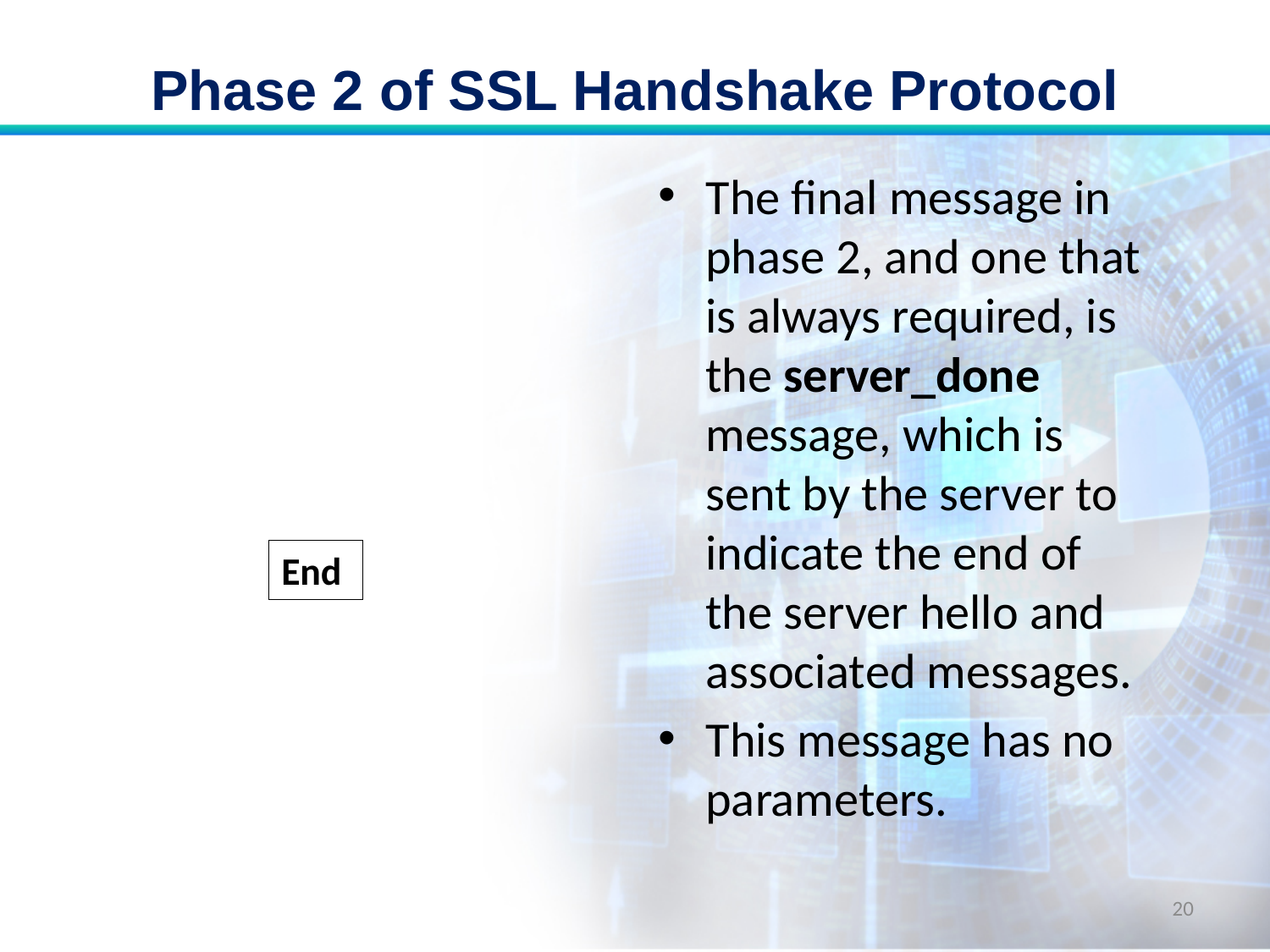

# Phase 2 of SSL Handshake Protocol
The final message in phase 2, and one that is always required, is the server_done message, which is sent by the server to indicate the end of the server hello and associated messages.
This message has no parameters.
End
20